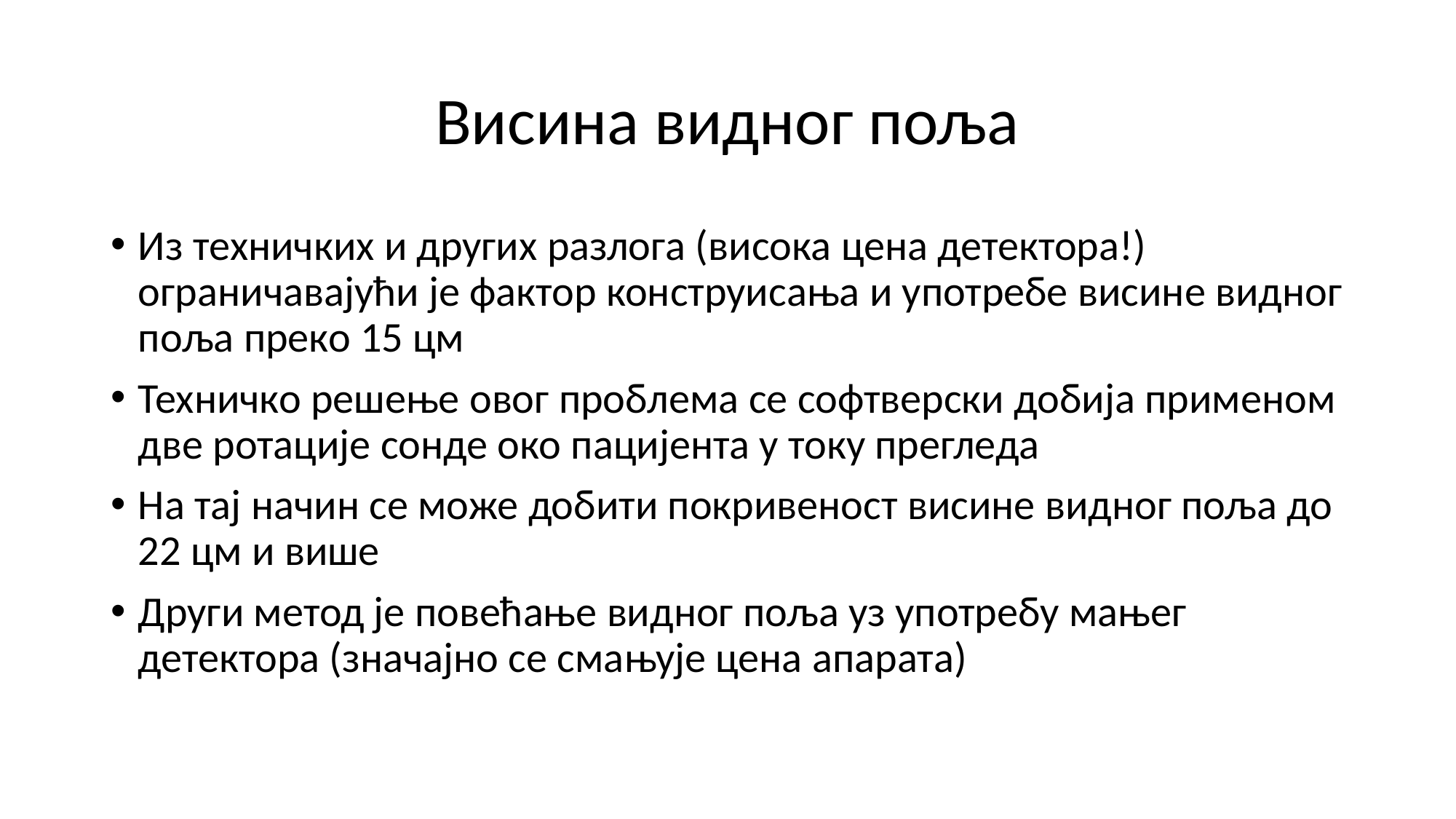

# Висина видног поља
Из техничких и других разлога (висока цена детектора!) ограничавајући је фактор конструисања и употребе висине видног поља преко 15 цм
Техничко решење овог проблема се софтверски добија применом две ротације сонде око пацијента у току прегледа
На тај начин се може добити покривеност висине видног поља до 22 цм и више
Други метод је повећање видног поља уз употребу мањег детектора (значајно се смањује цена апарата)